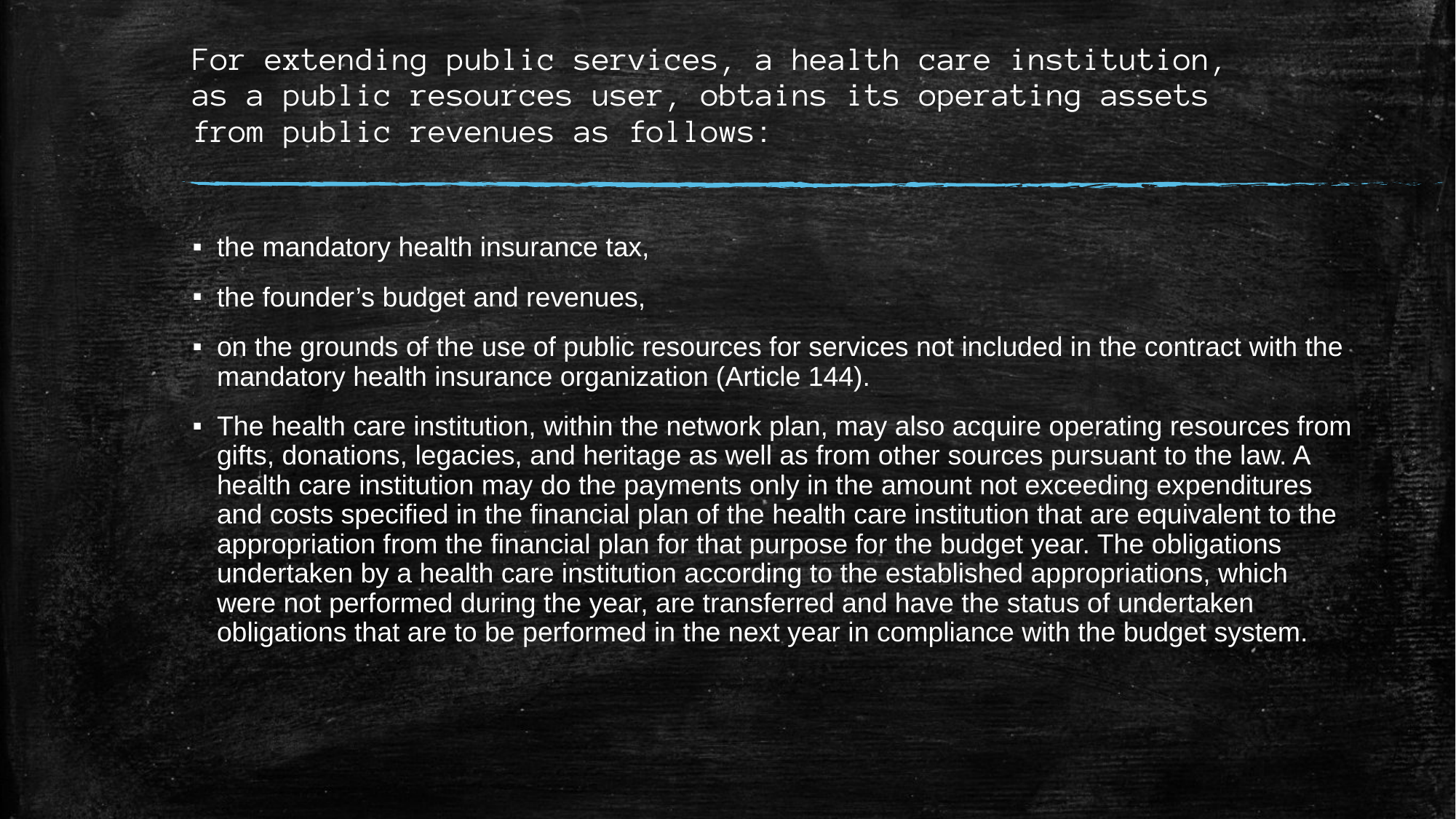

# For extending public services, a health care institution, as a public resources user, obtains its operating assets from public revenues as follows:
the mandatory health insurance tax,
the founder’s budget and revenues,
on the grounds of the use of public resources for services not included in the contract with the mandatory health insurance organization (Article 144).
The health care institution, within the network plan, may also acquire operating resources from gifts, donations, legacies, and heritage as well as from other sources pursuant to the law. A health care institution may do the payments only in the amount not exceeding expenditures and costs speciﬁed in the ﬁnancial plan of the health care institution that are equivalent to the appropriation from the ﬁnancial plan for that purpose for the budget year. The obligations undertaken by a health care institution according to the established appropriations, which were not performed during the year, are transferred and have the status of undertaken obligations that are to be performed in the next year in compliance with the budget system.